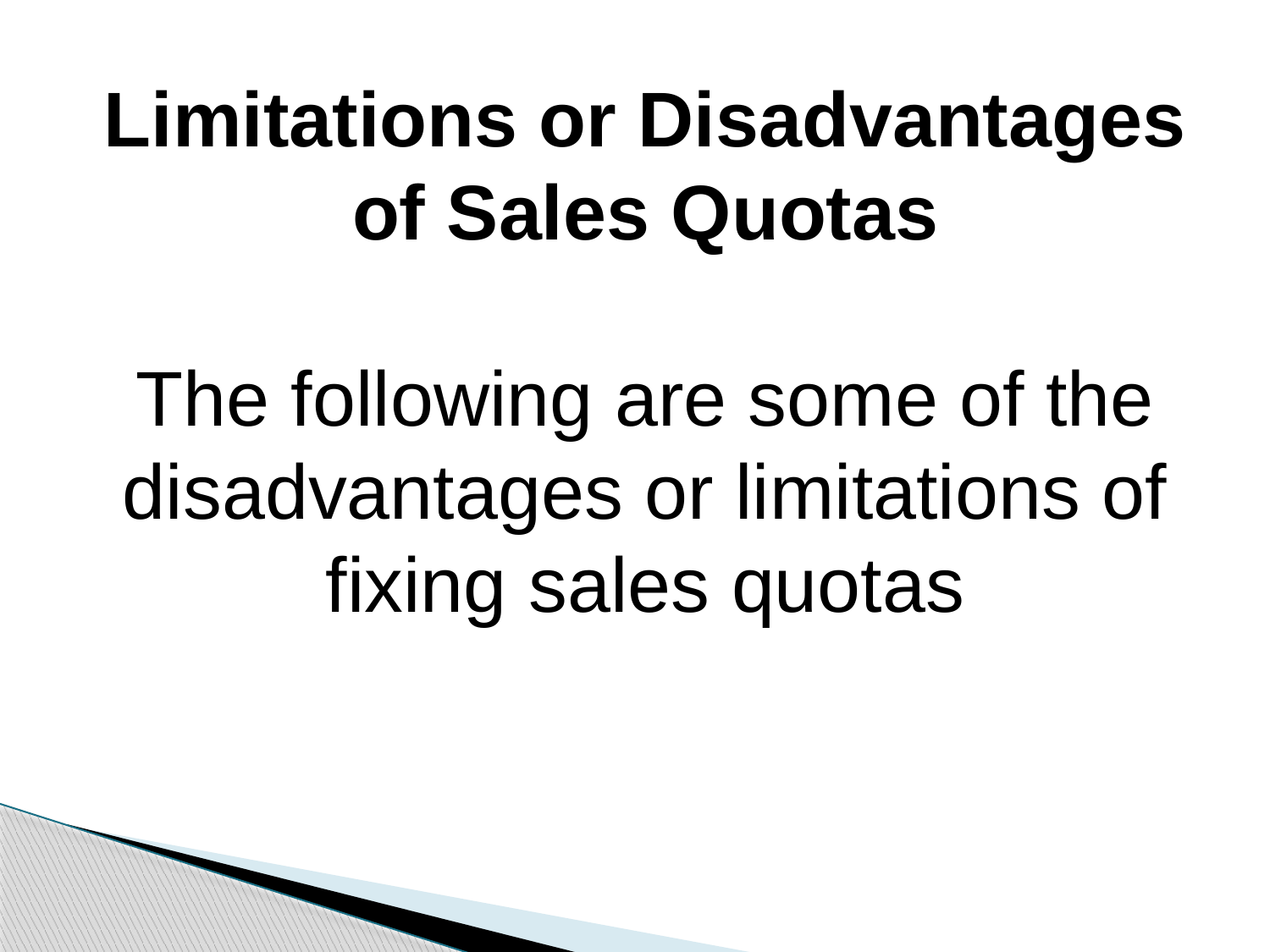

Limitations or Disadvantages of Sales Quotas

The following are some of the disadvantages or limitations of fixing sales quotas